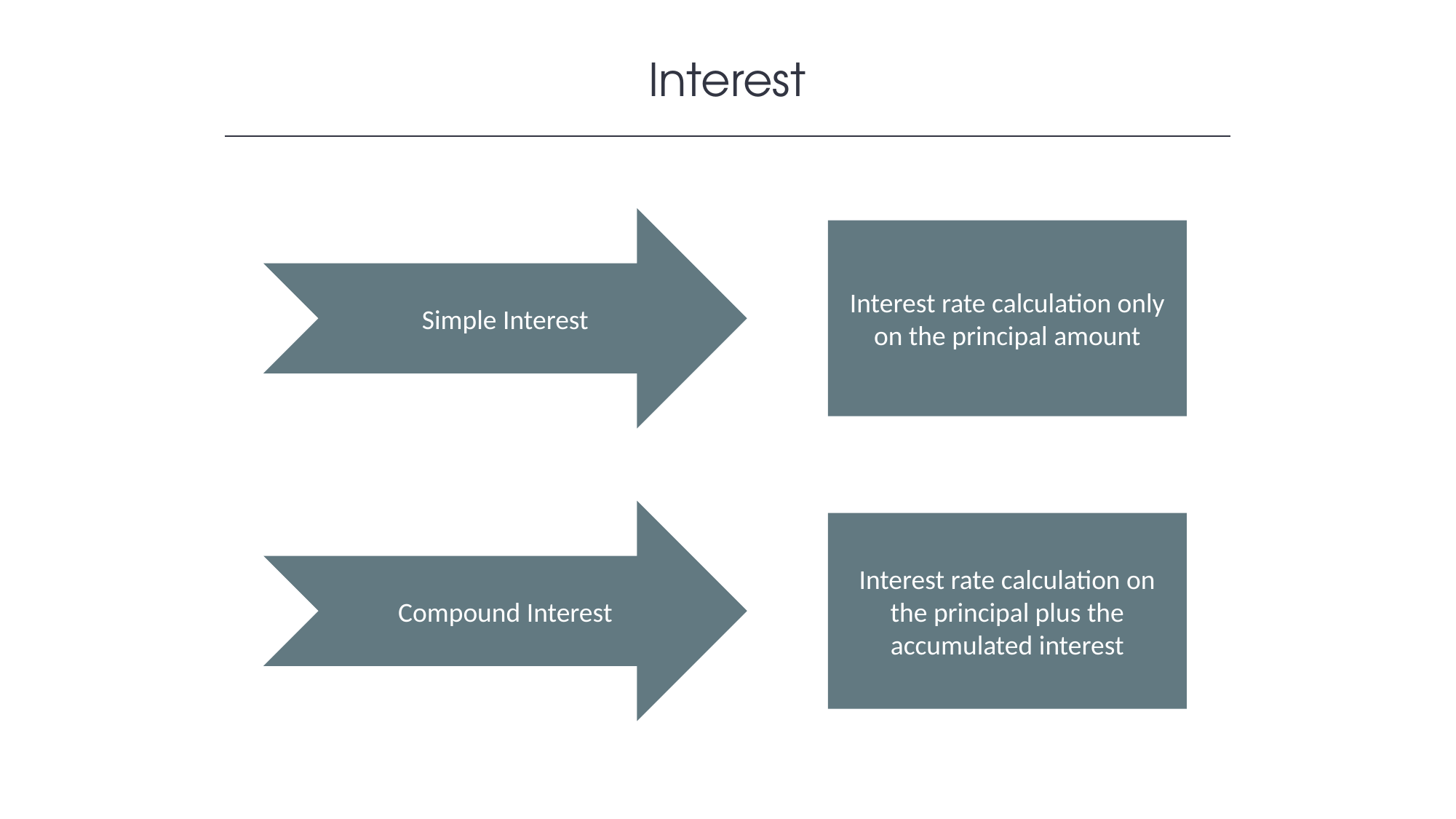

Interest
Simple Interest
Interest rate calculation only on the principal amount
Compound Interest
Interest rate calculation on the principal plus the accumulated interest